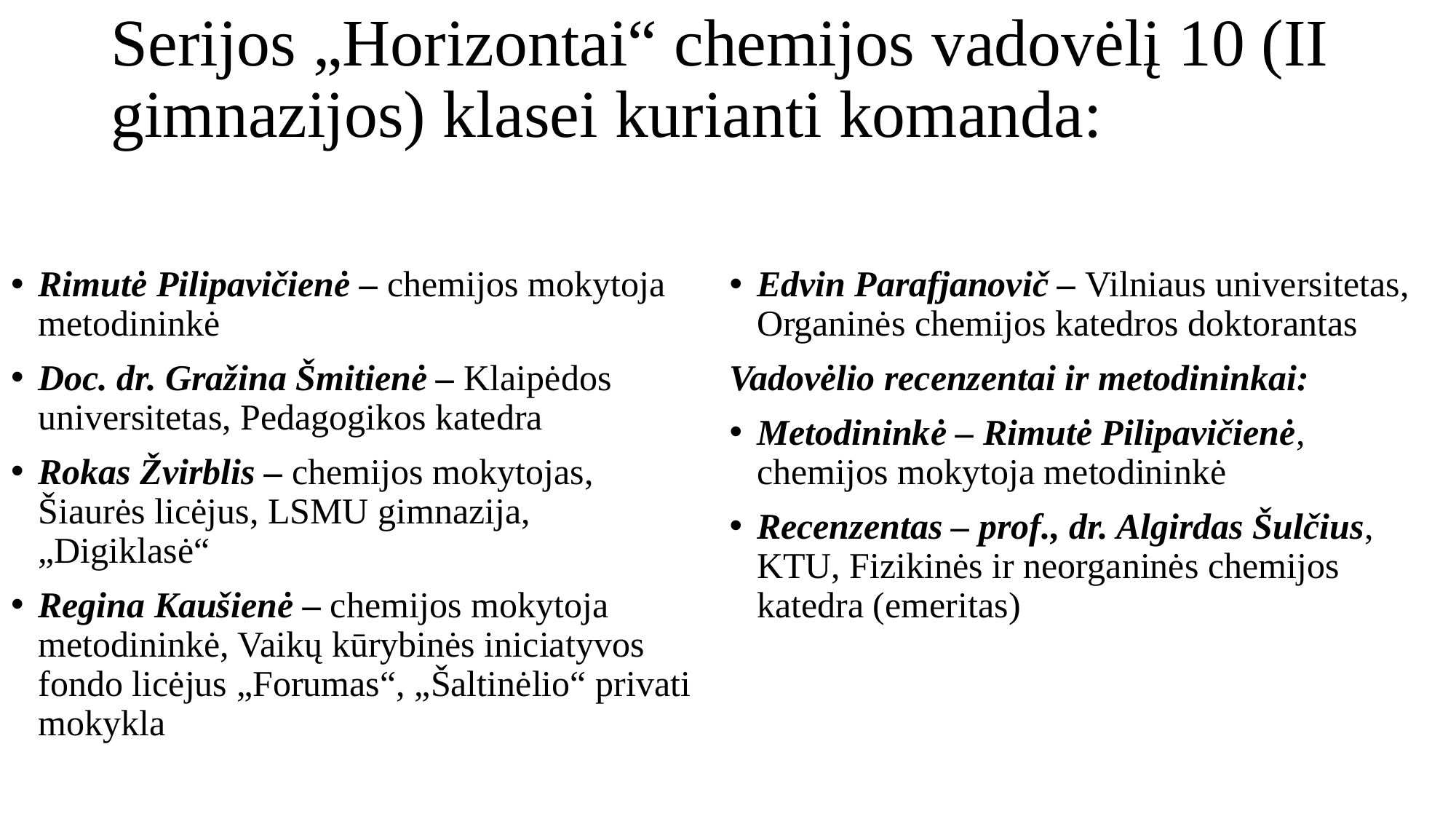

# Serijos „Horizontai“ chemijos vadovėlį 10 (II gimnazijos) klasei kurianti komanda:
Edvin Parafjanovič – Vilniaus universitetas, Organinės chemijos katedros doktorantas
Vadovėlio recenzentai ir metodininkai:
Metodininkė – Rimutė Pilipavičienė, chemijos mokytoja metodininkė
Recenzentas – prof., dr. Algirdas Šulčius, KTU, Fizikinės ir neorganinės chemijos katedra (emeritas)
Rimutė Pilipavičienė – chemijos mokytoja metodininkė
Doc. dr. Gražina Šmitienė – Klaipėdos universitetas, Pedagogikos katedra
Rokas Žvirblis – chemijos mokytojas, Šiaurės licėjus, LSMU gimnazija, „Digiklasė“
Regina Kaušienė – chemijos mokytoja metodininkė, Vaikų kūrybinės iniciatyvos fondo licėjus „Forumas“, „Šaltinėlio“ privati mokykla